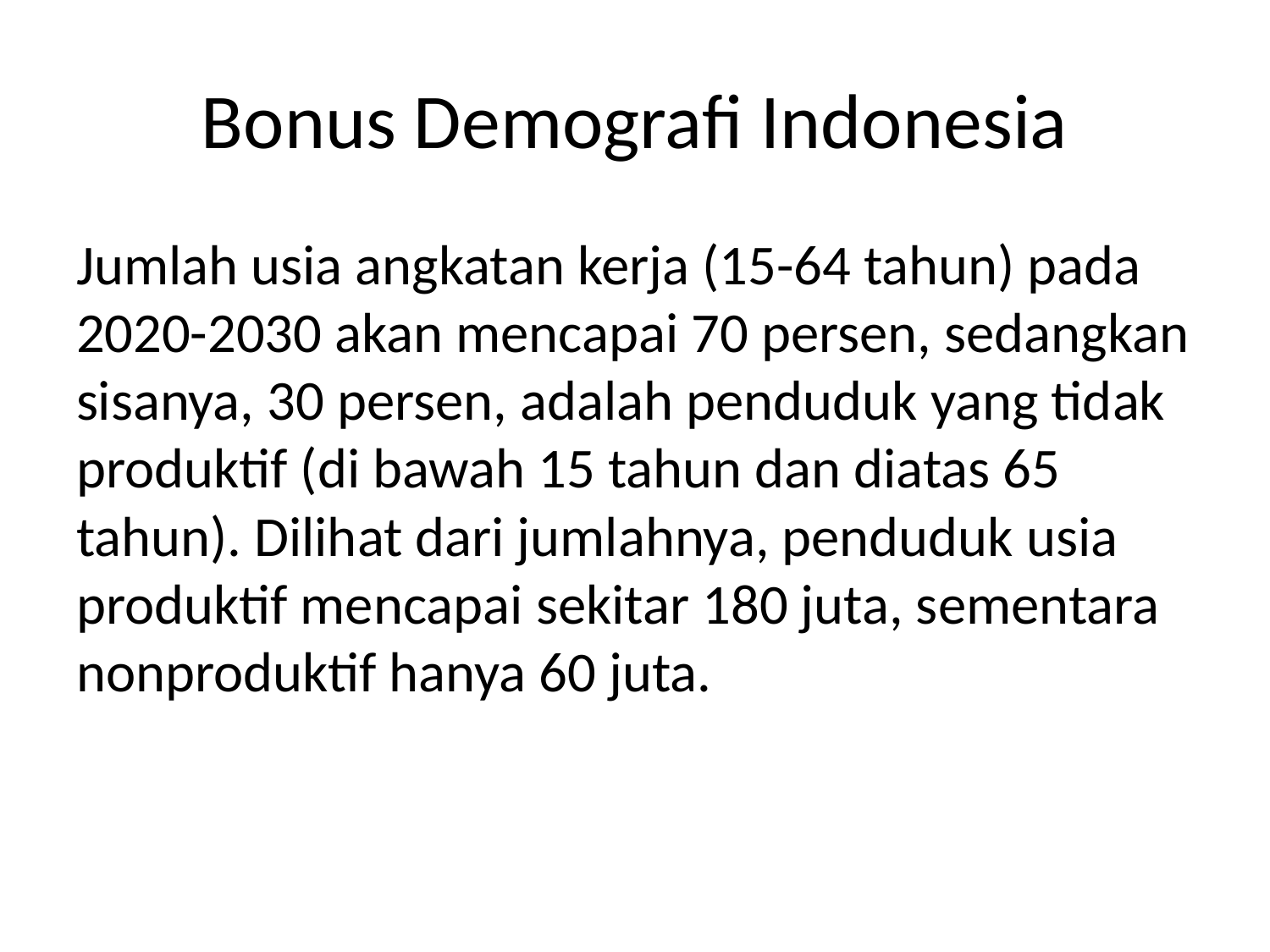

# Bonus Demografi Indonesia
Jumlah usia angkatan kerja (15-64 tahun) pada 2020-2030 akan mencapai 70 persen, sedangkan sisanya, 30 persen, adalah penduduk yang tidak produktif (di bawah 15 tahun dan diatas 65 tahun). Dilihat dari jumlahnya, penduduk usia produktif mencapai sekitar 180 juta, sementara nonproduktif hanya 60 juta.